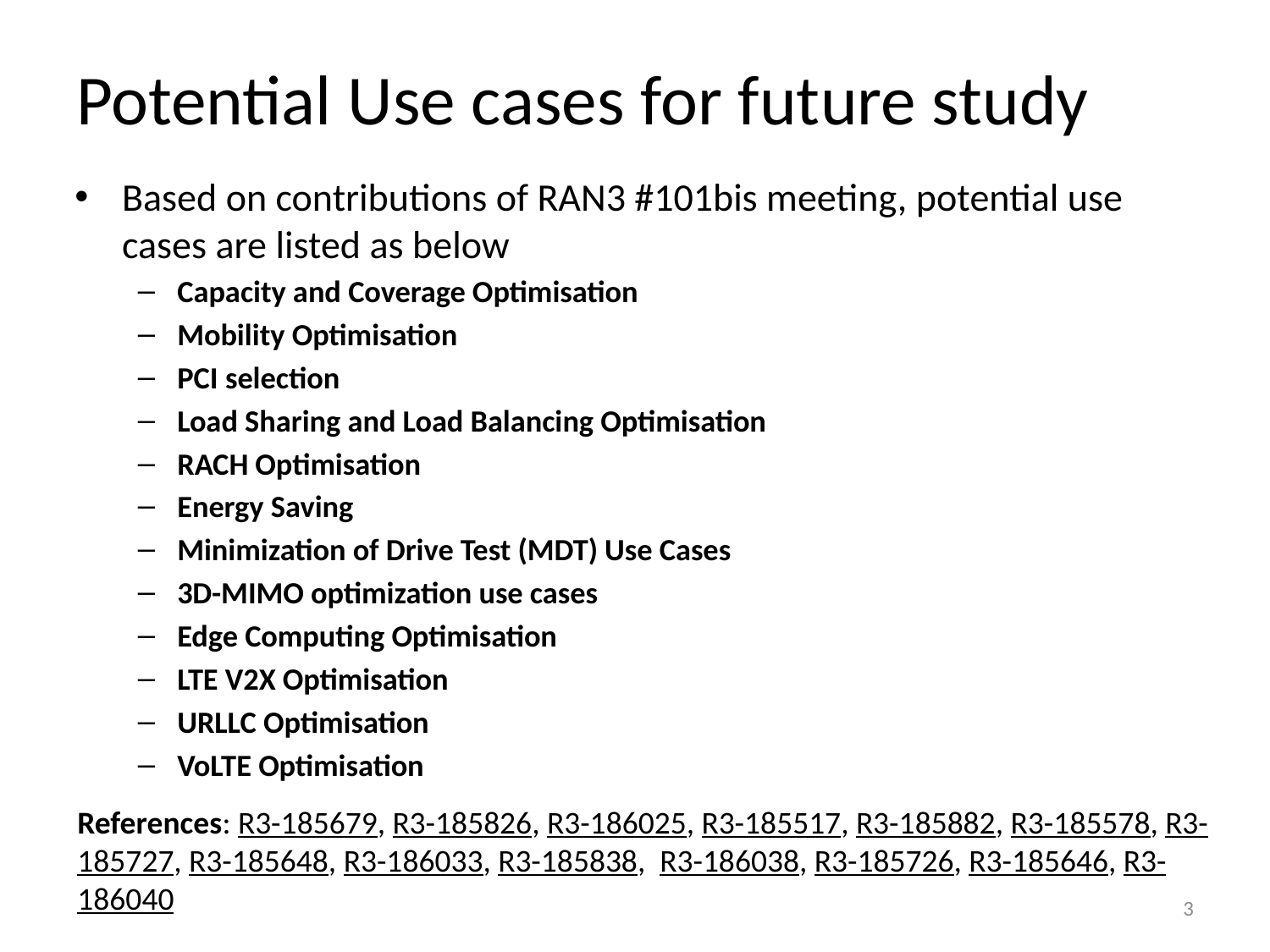

# Potential Use cases for future study
Based on contributions of RAN3 #101bis meeting, potential use cases are listed as below
Capacity and Coverage Optimisation
Mobility Optimisation
PCI selection
Load Sharing and Load Balancing Optimisation
RACH Optimisation
Energy Saving
Minimization of Drive Test (MDT) Use Cases
3D-MIMO optimization use cases
Edge Computing Optimisation
LTE V2X Optimisation
URLLC Optimisation
VoLTE Optimisation

References: R3-185679, R3-185826, R3-186025, R3-185517, R3-185882, R3-185578, R3-185727, R3-185648, R3-186033, R3-185838,  R3-186038, R3-185726, R3-185646, R3-186040
3